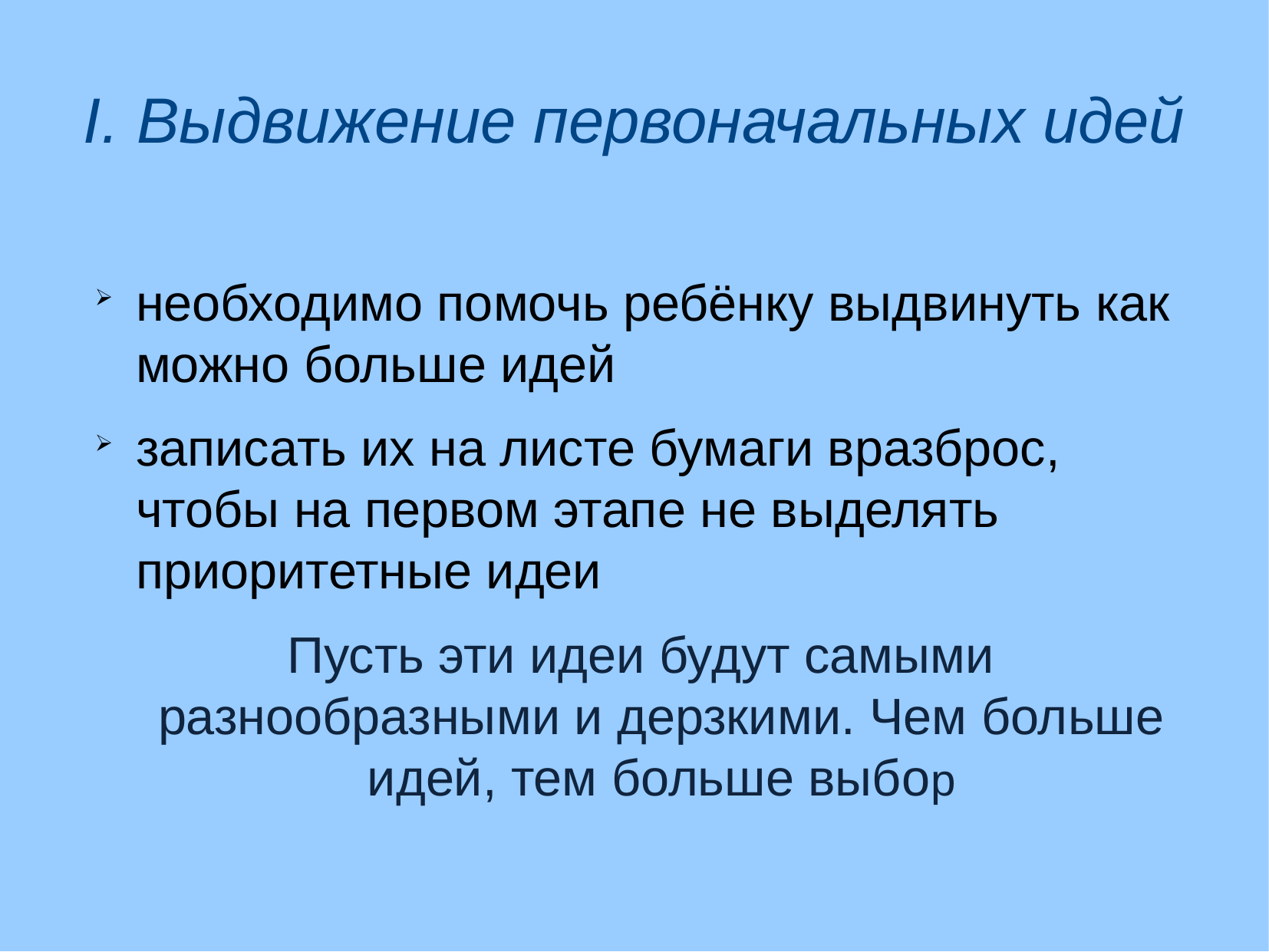

I. Выдвижение первоначальных идей

необходимо помочь ребёнку выдвинуть как можно больше идей
записать их на листе бумаги вразброс, чтобы на первом этапе не выделять приоритетные идеи
Пусть эти идеи будут самыми разнообразными и дерзкими. Чем больше идей, тем больше выбор